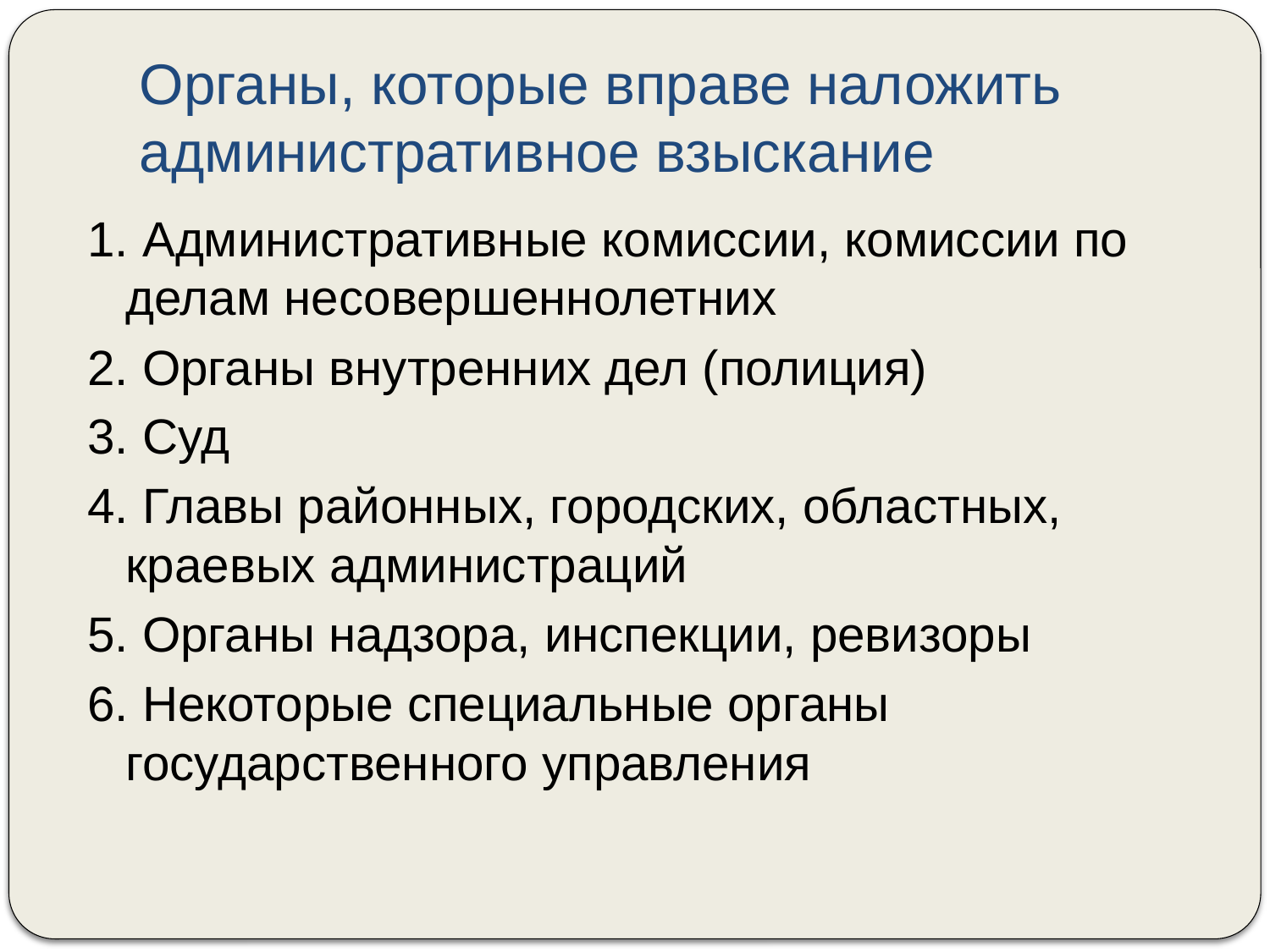

# Органы, которые вправе наложить административное взыскание
1. Административные комиссии, комиссии по делам несовершеннолетних
2. Органы внутренних дел (полиция)
3. Суд
4. Главы районных, городских, областных, краевых администраций
5. Органы надзора, инспекции, ревизоры
6. Некоторые специальные органы государственного управления